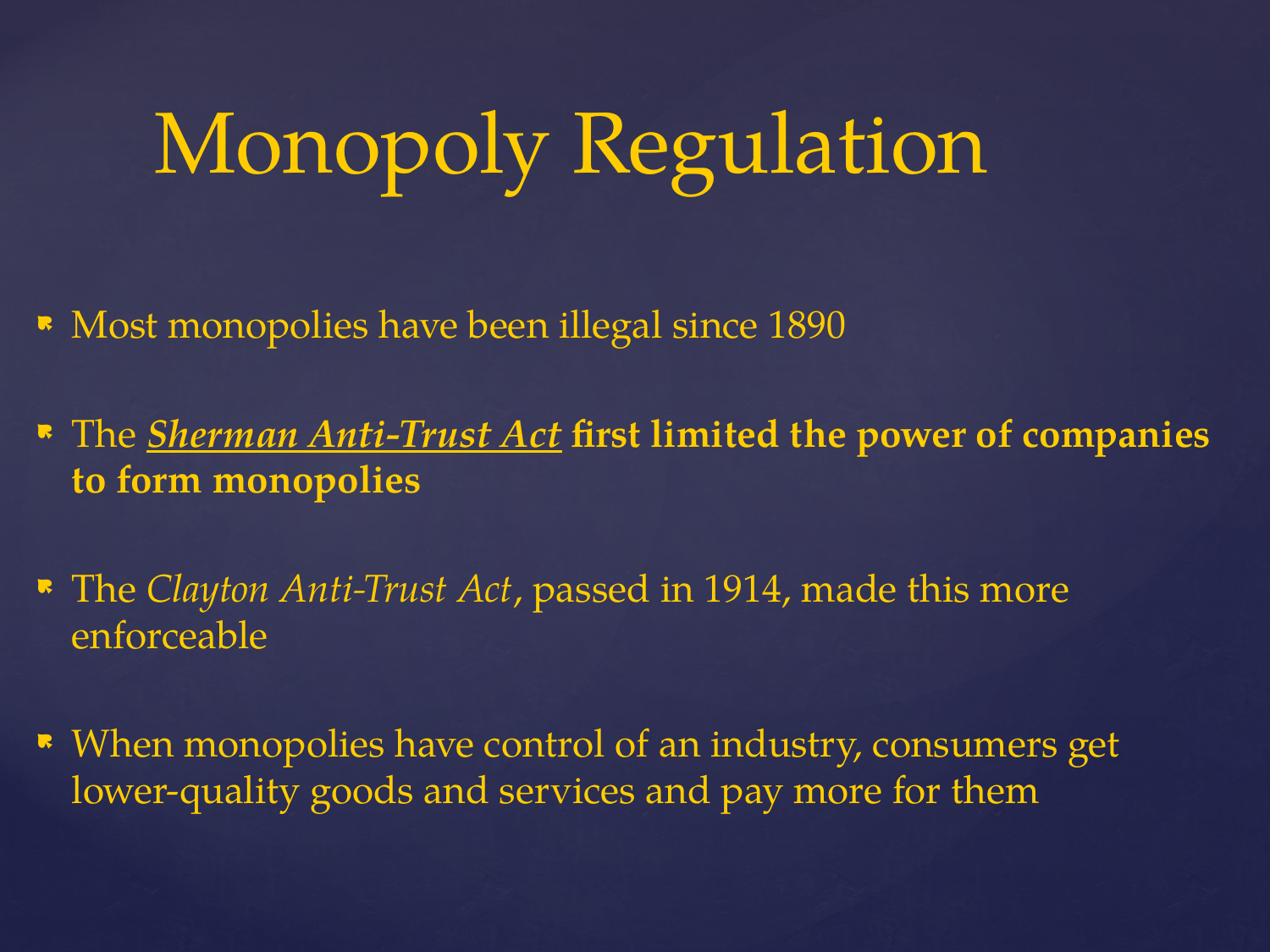

Monopoly Regulation
Most monopolies have been illegal since 1890

The Sherman Anti-Trust Act first limited the power of companies to form monopolies

The Clayton Anti-Trust Act, passed in 1914, made this more enforceable

When monopolies have control of an industry, consumers get lower-quality goods and services and pay more for them